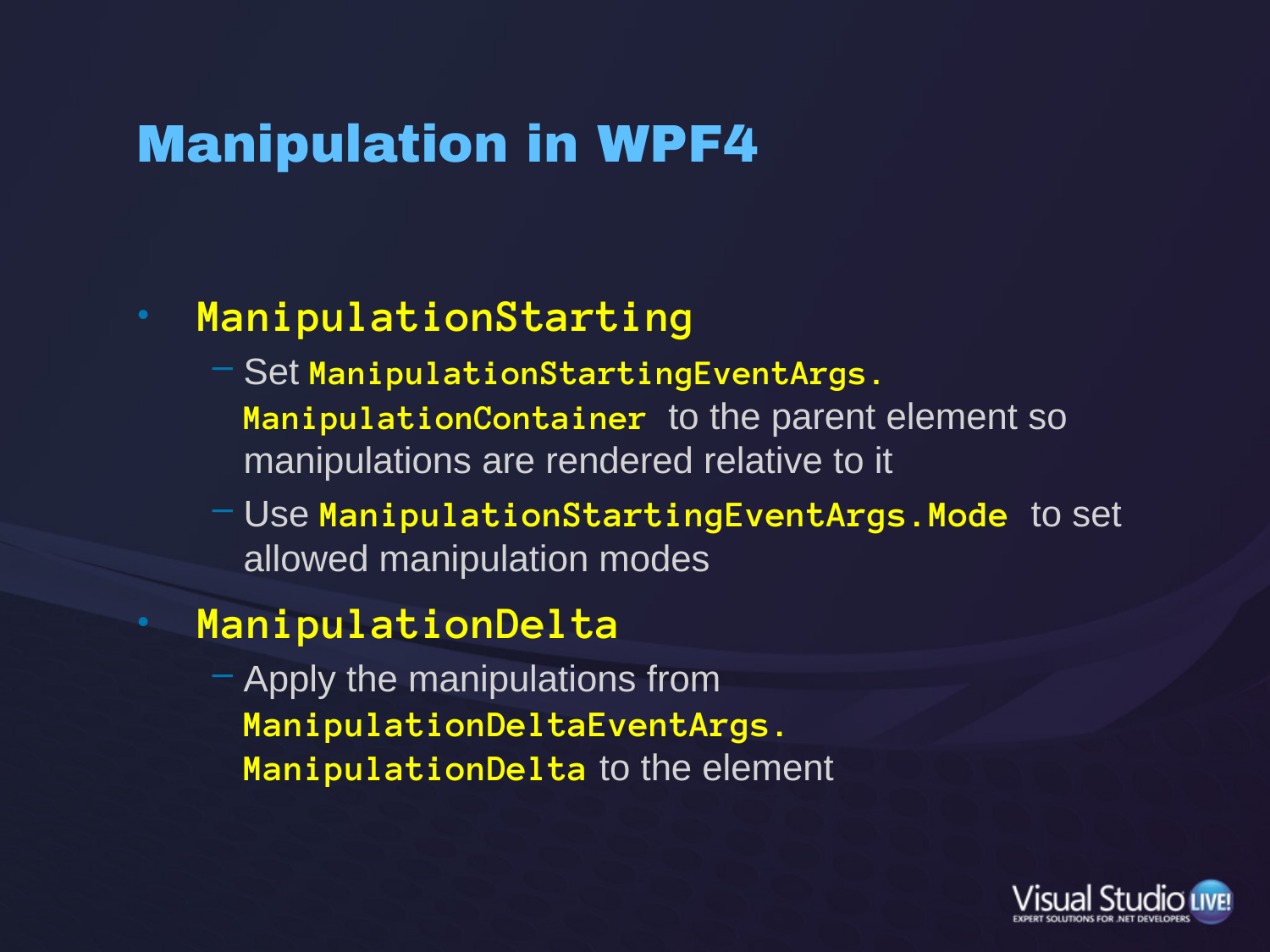

# Manipulation in WPF4
ManipulationStarting
Set ManipulationStartingEventArgs.  ManipulationContainer to the parent element so manipulations are rendered relative to it
Use ManipulationStartingEventArgs.Mode to set allowed manipulation modes
ManipulationDelta
Apply the manipulations from ManipulationDeltaEventArgs. ManipulationDelta to the element